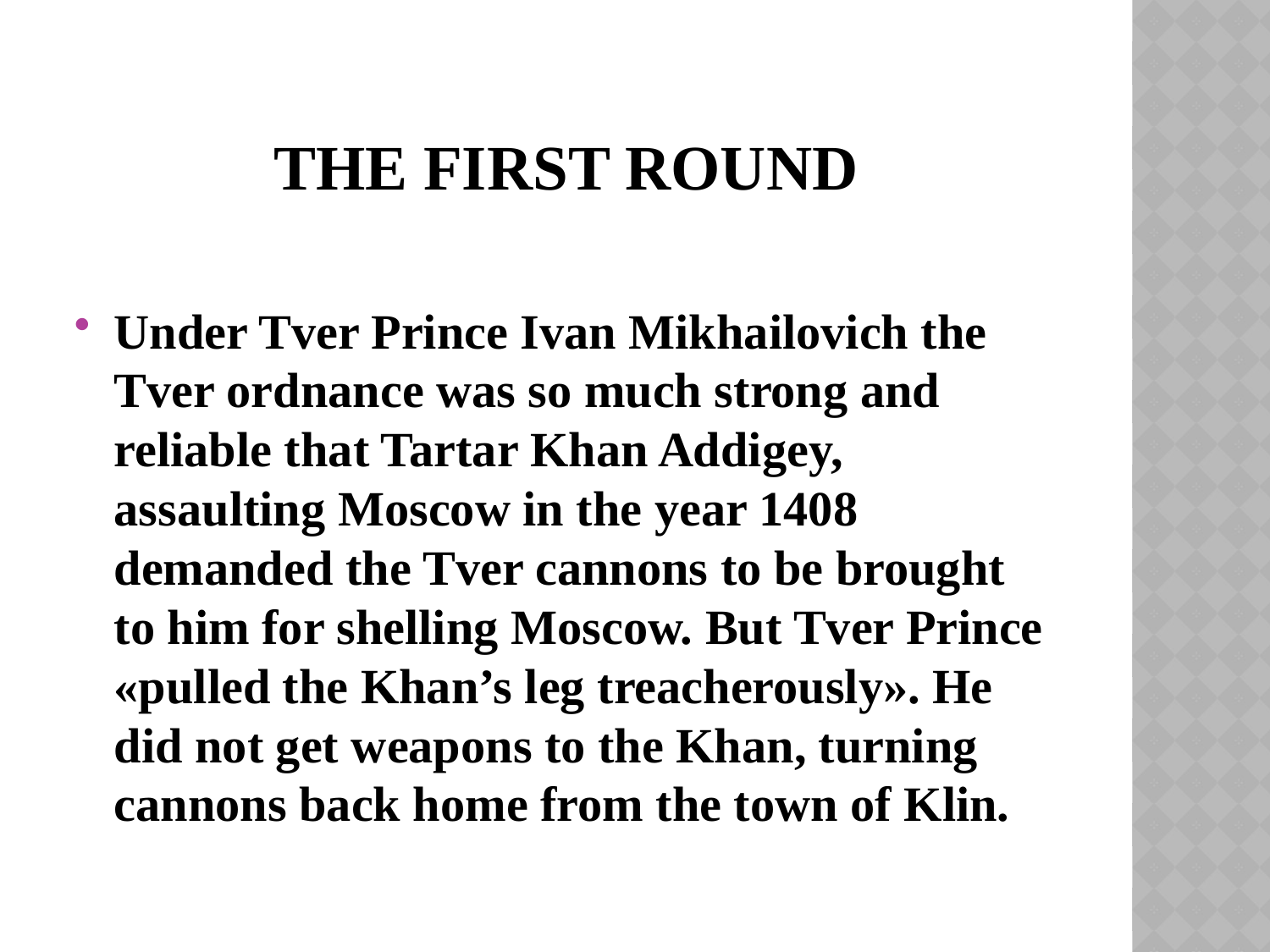

# THE FIRST ROUND

Under Tver Prince Ivan Mikhailovich the Tver ordnance was so much strong and reliable that Tartar Khan Addigey, assaulting Moscow in the year 1408 demanded the Tver cannons to be brought to him for shelling Moscow. But Tver Prince «pulled the Khan’s leg treacherously». He did not get weapons to the Khan, turning cannons back home from the town of Klin.